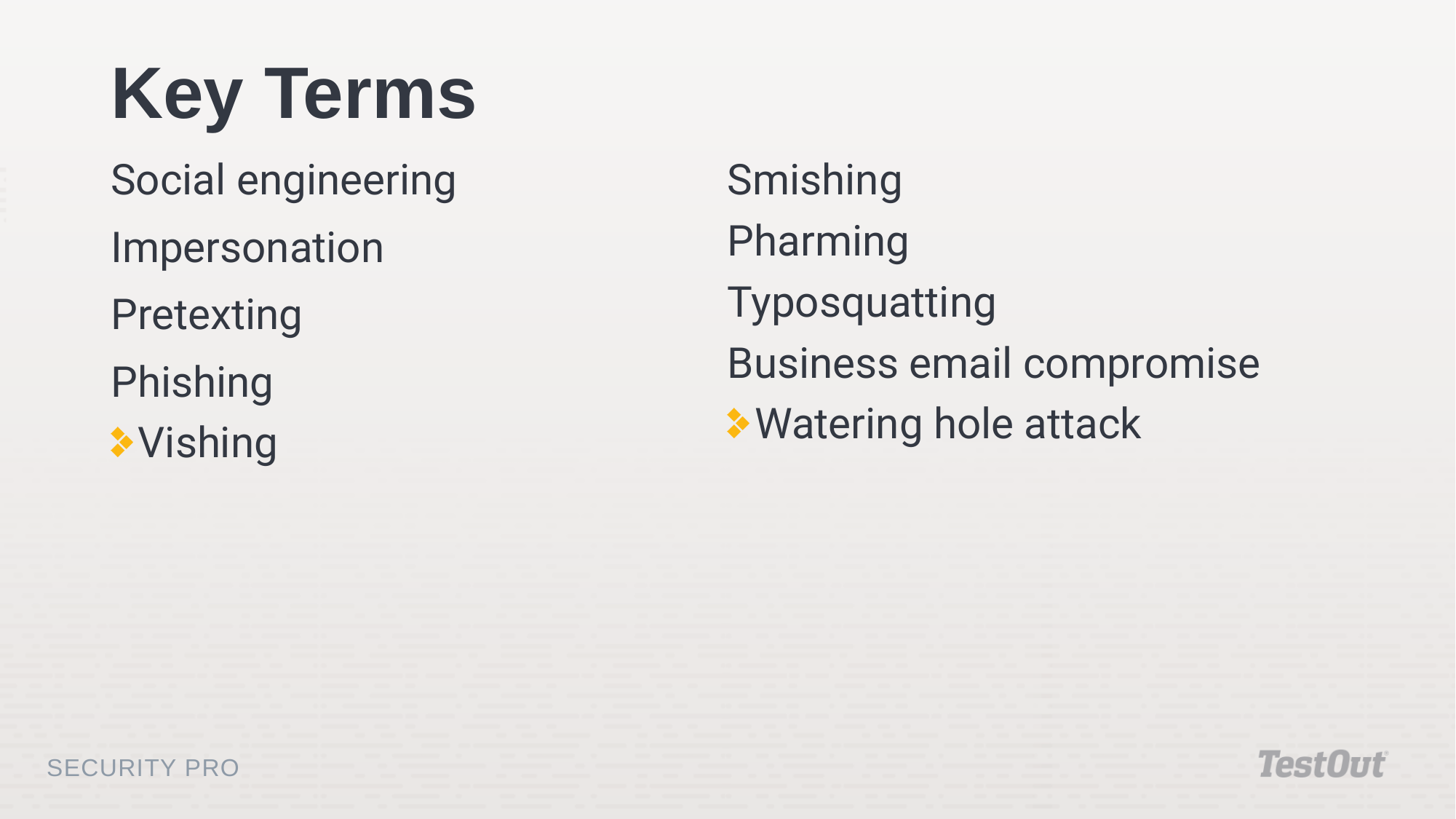

# Key Terms
Social engineering
Impersonation
Pretexting
Phishing
Vishing

Smishing
Pharming
Typosquatting
Business email compromise
Watering hole attack
Security Pro